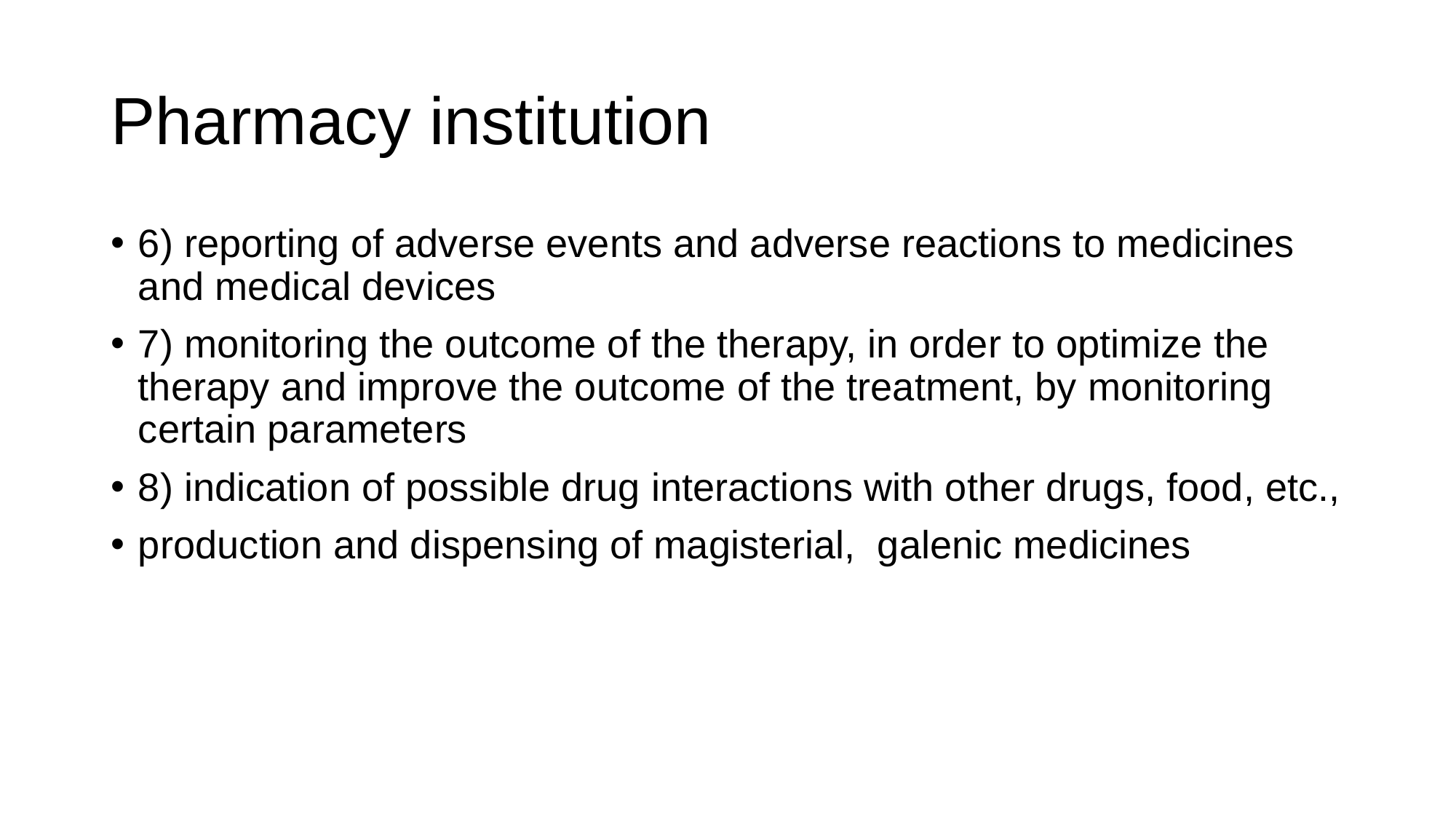

# Pharmacy institution
6) reporting of adverse events and adverse reactions to medicines and medical devices
7) monitoring the outcome of the therapy, in order to optimize the therapy and improve the outcome of the treatment, by monitoring certain parameters
8) indication of possible drug interactions with other drugs, food, etc.,
production and dispensing of magisterial,  galenic medicines